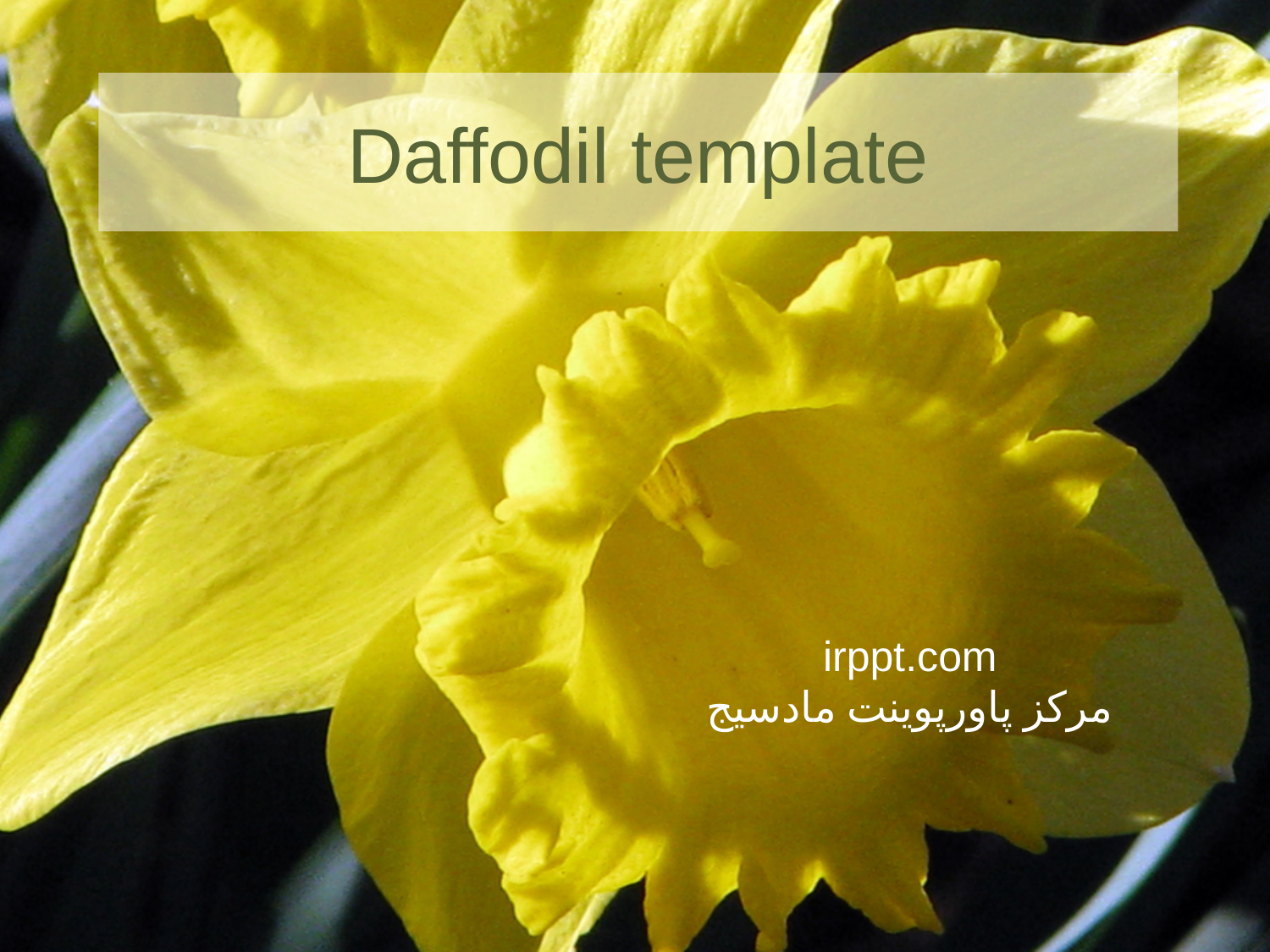

# Daffodil template
irppt.com
مرکز پاورپوینت مادسیج